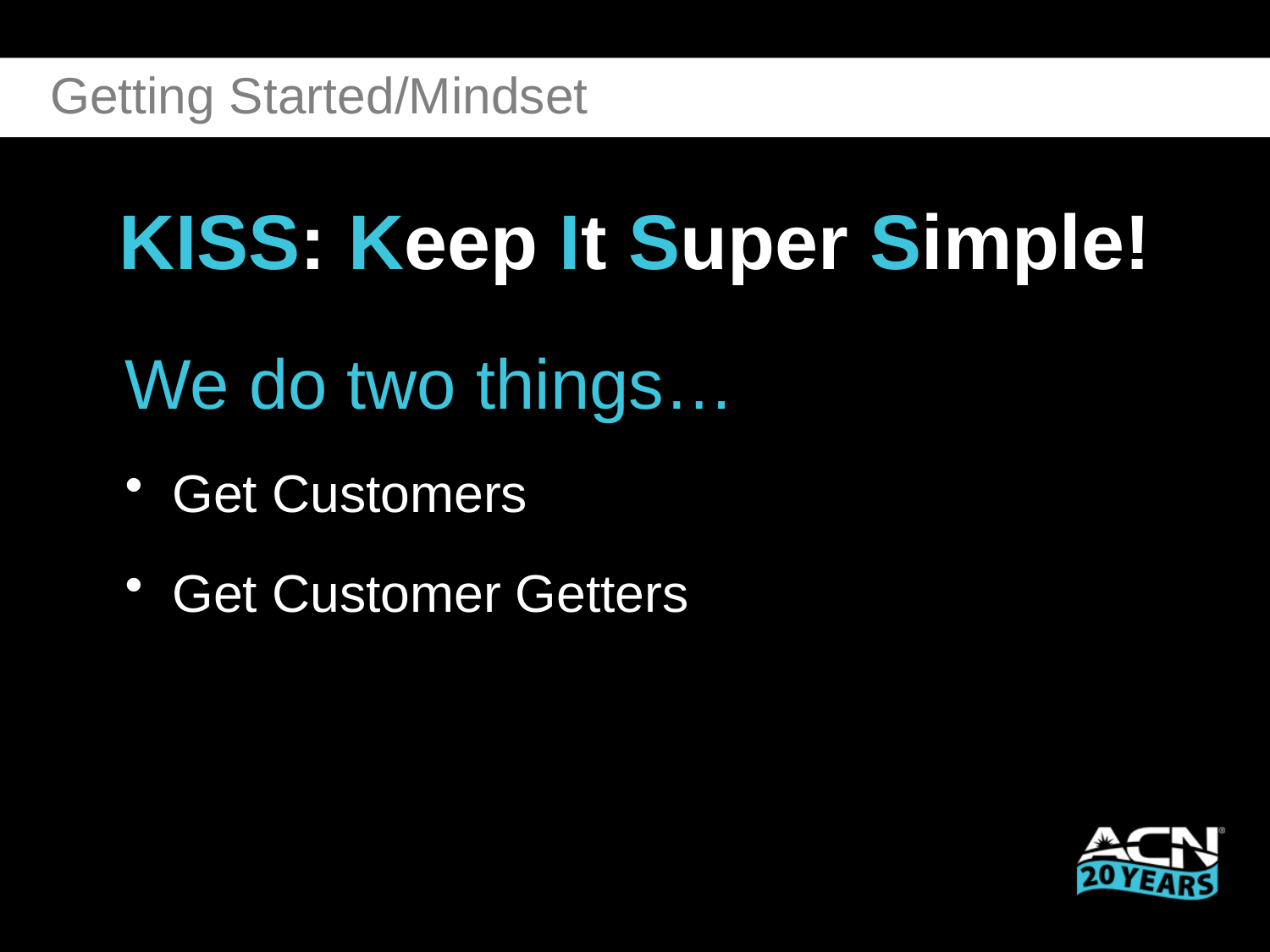

Getting Started/Mindset

KISS: Keep It Super Simple!
We do two things…
Get Customers
Get Customer Getters